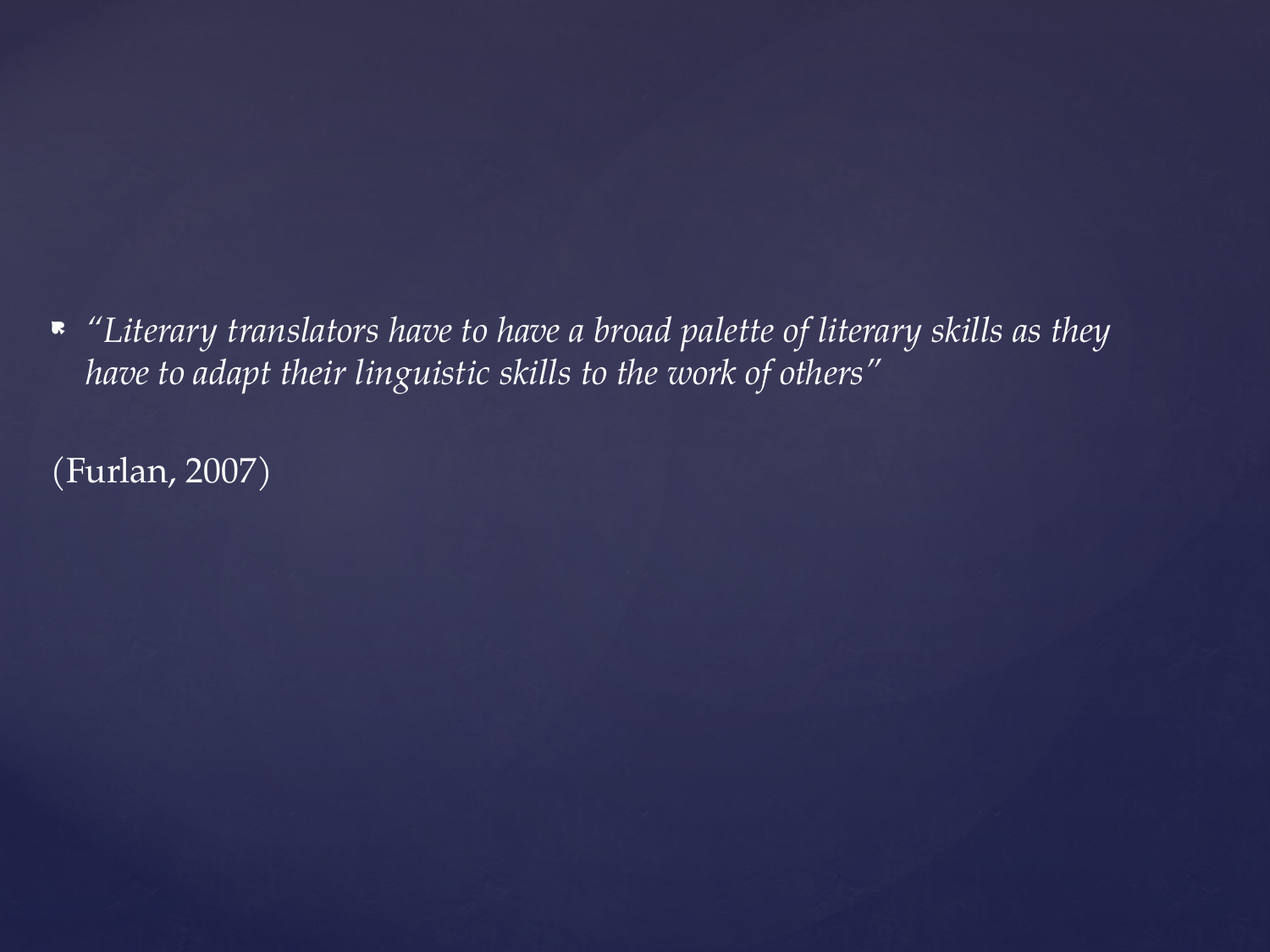

“Literary translators have to have a broad palette of literary skills as they have to adapt their linguistic skills to the work of others”

(Furlan, 2007)
#